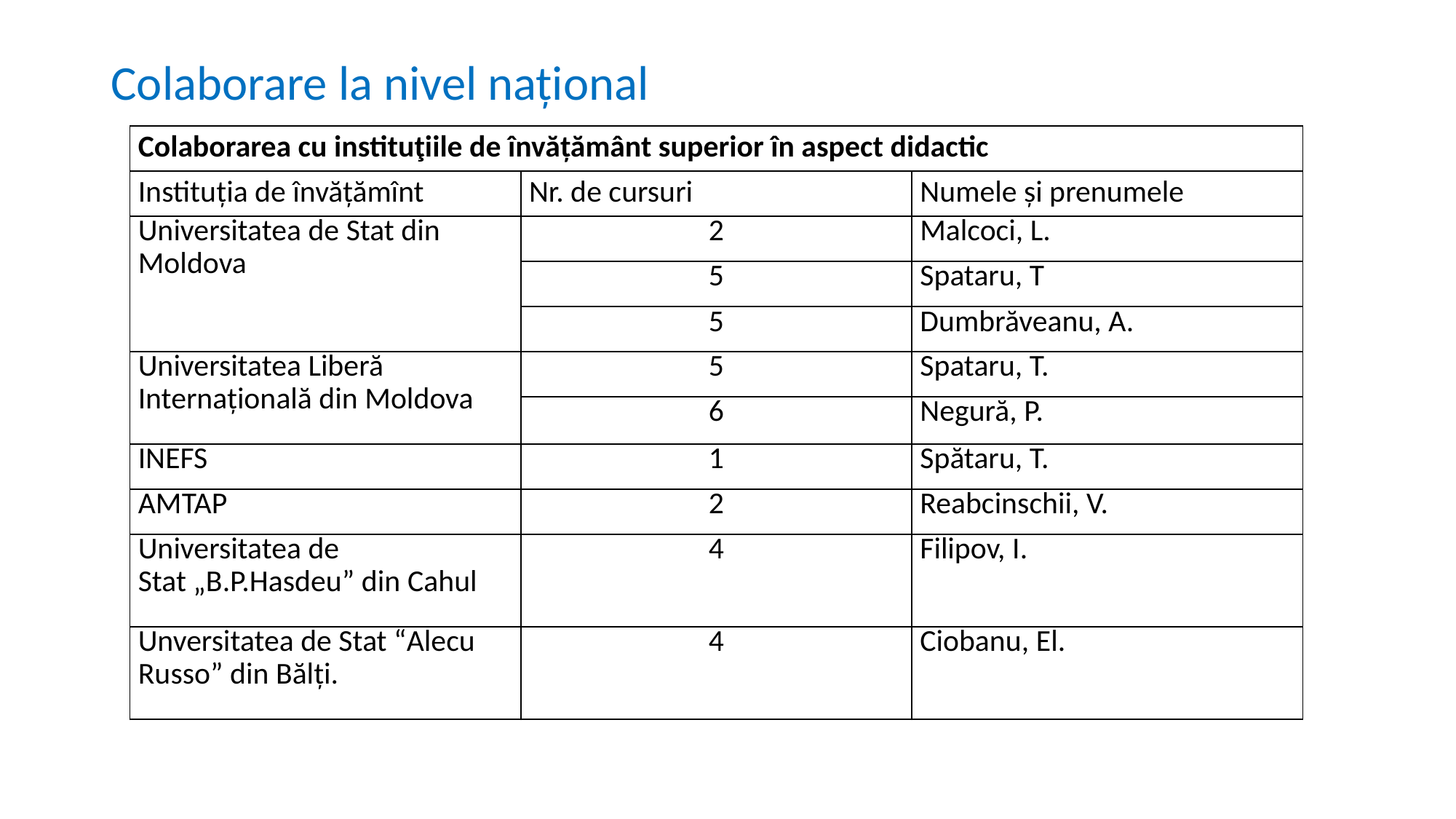

# Colaborare la nivel național
| Colaborarea cu instituţiile de învățământ superior în aspect didactic |  |  |
| --- | --- | --- |
| Instituţia de învăţămînt | Nr. de cursuri | Numele şi prenumele |
| Universitatea de Stat din Moldova | 2 | Malcoci, L. |
|  | 5 | Spataru, T |
|  | 5 | Dumbrăveanu, A. |
| Universitatea Liberă Internațională din Moldova | 5 | Spataru, T. |
|  | 6 | Negură, P. |
| INEFS | 1 | Spătaru, T. |
| AMTAP | 2 | Reabcinschii, V. |
| Universitatea de Stat „B.P.Hasdeu” din Cahul | 4 | Filipov, I. |
| Unversitatea de Stat “Alecu Russo” din Bălți. | 4 | Ciobanu, El. |